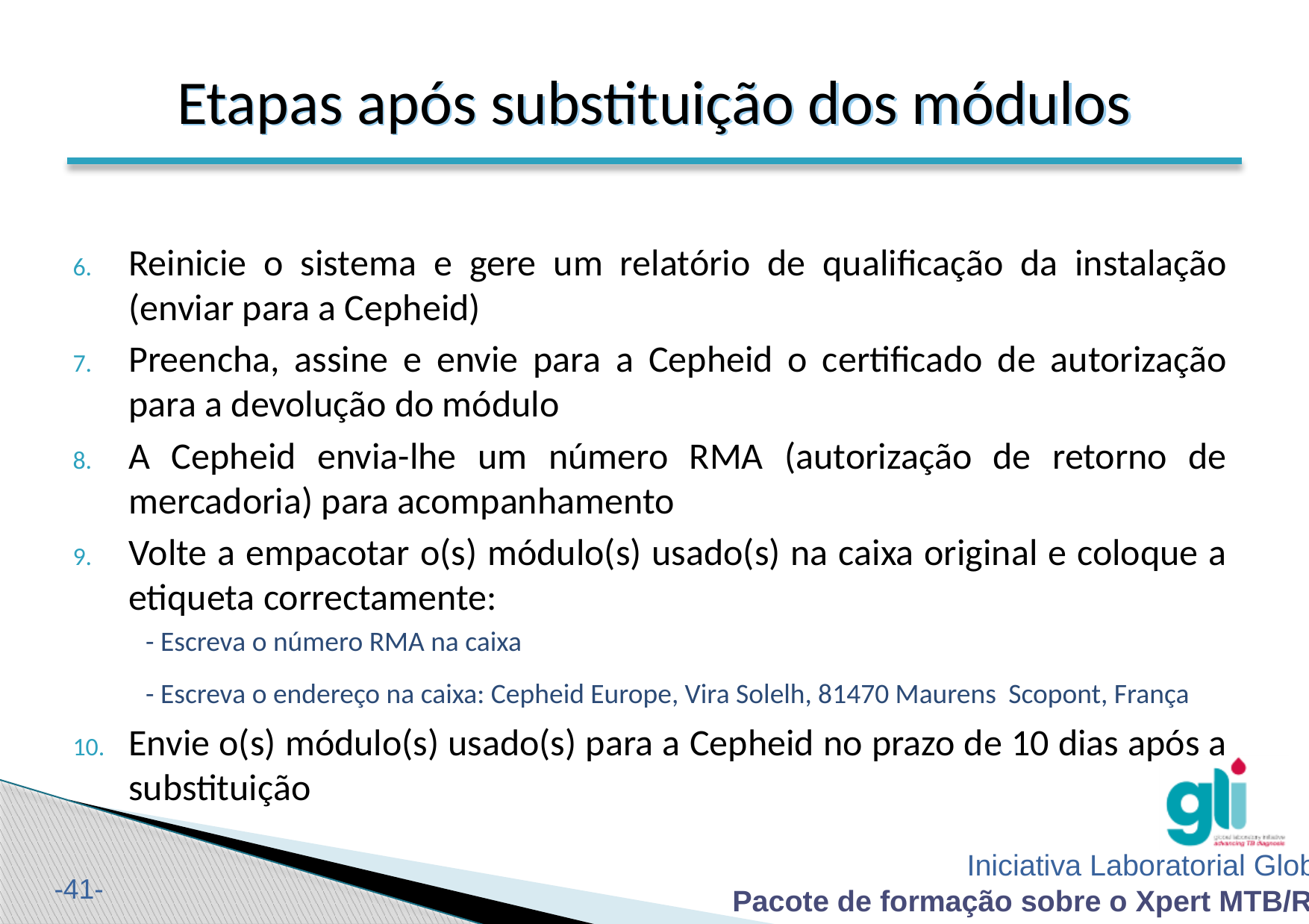

# Etapas após substituição dos módulos
Reinicie o sistema e gere um relatório de qualificação da instalação (enviar para a Cepheid)
Preencha, assine e envie para a Cepheid o certificado de autorização para a devolução do módulo
A Cepheid envia-lhe um número RMA (autorização de retorno de mercadoria) para acompanhamento
Volte a empacotar o(s) módulo(s) usado(s) na caixa original e coloque a etiqueta correctamente:
- Escreva o número RMA na caixa
- Escreva o endereço na caixa: Cepheid Europe, Vira Solelh, 81470 Maurens Scopont, França
Envie o(s) módulo(s) usado(s) para a Cepheid no prazo de 10 dias após a substituição